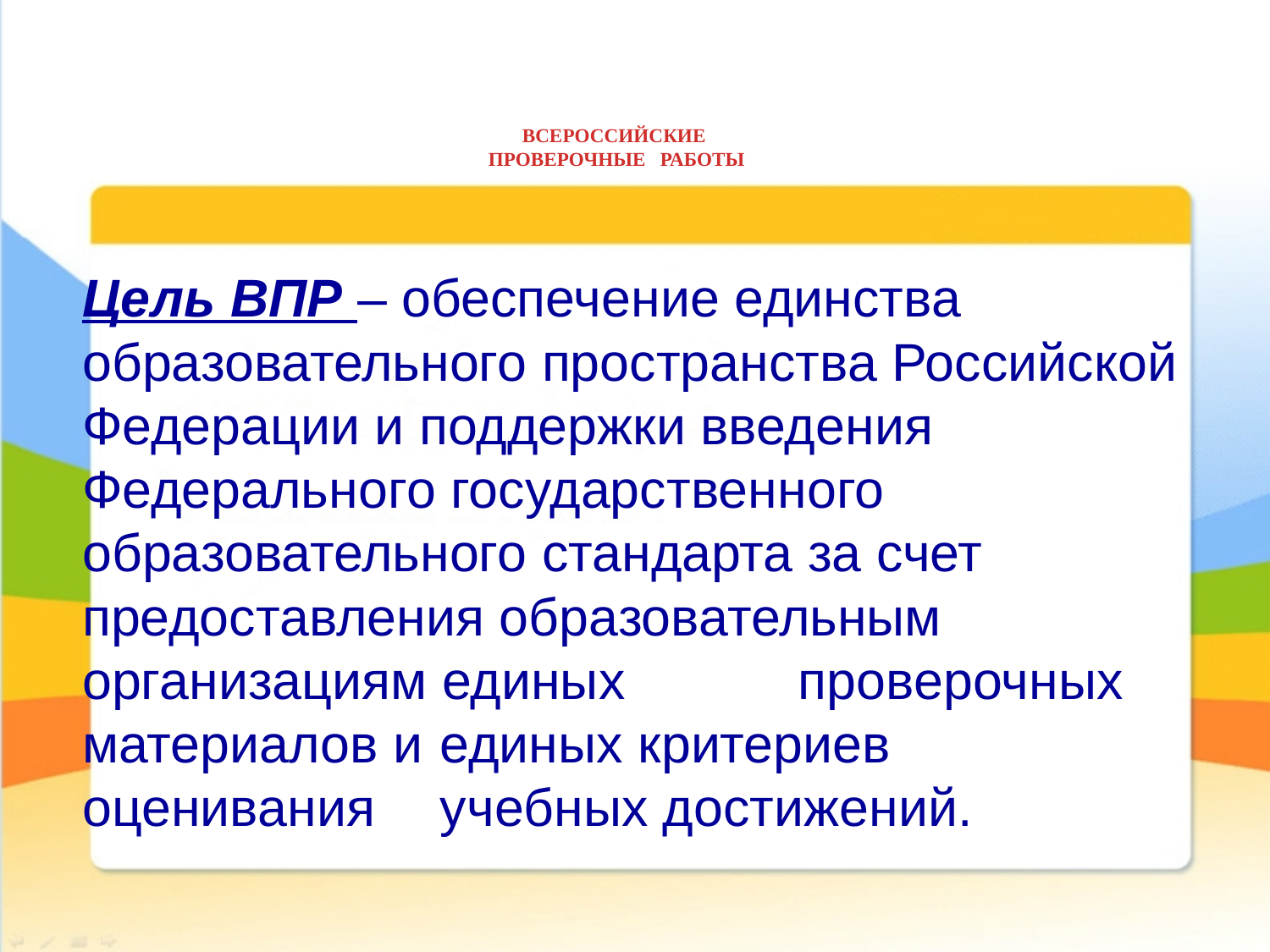

# ВСЕРОССИЙСКИЕ ПРОВЕРОЧНЫЕ   РАБОТЫ
Цель ВПР – обеспечение единства образовательного пространства Российской Федерации и поддержки введения Федерального государственного образовательного стандарта за счет предоставления образовательным       			организациям единых 				проверочных материалов и 			единых критериев оценивания 		учебных достижений.